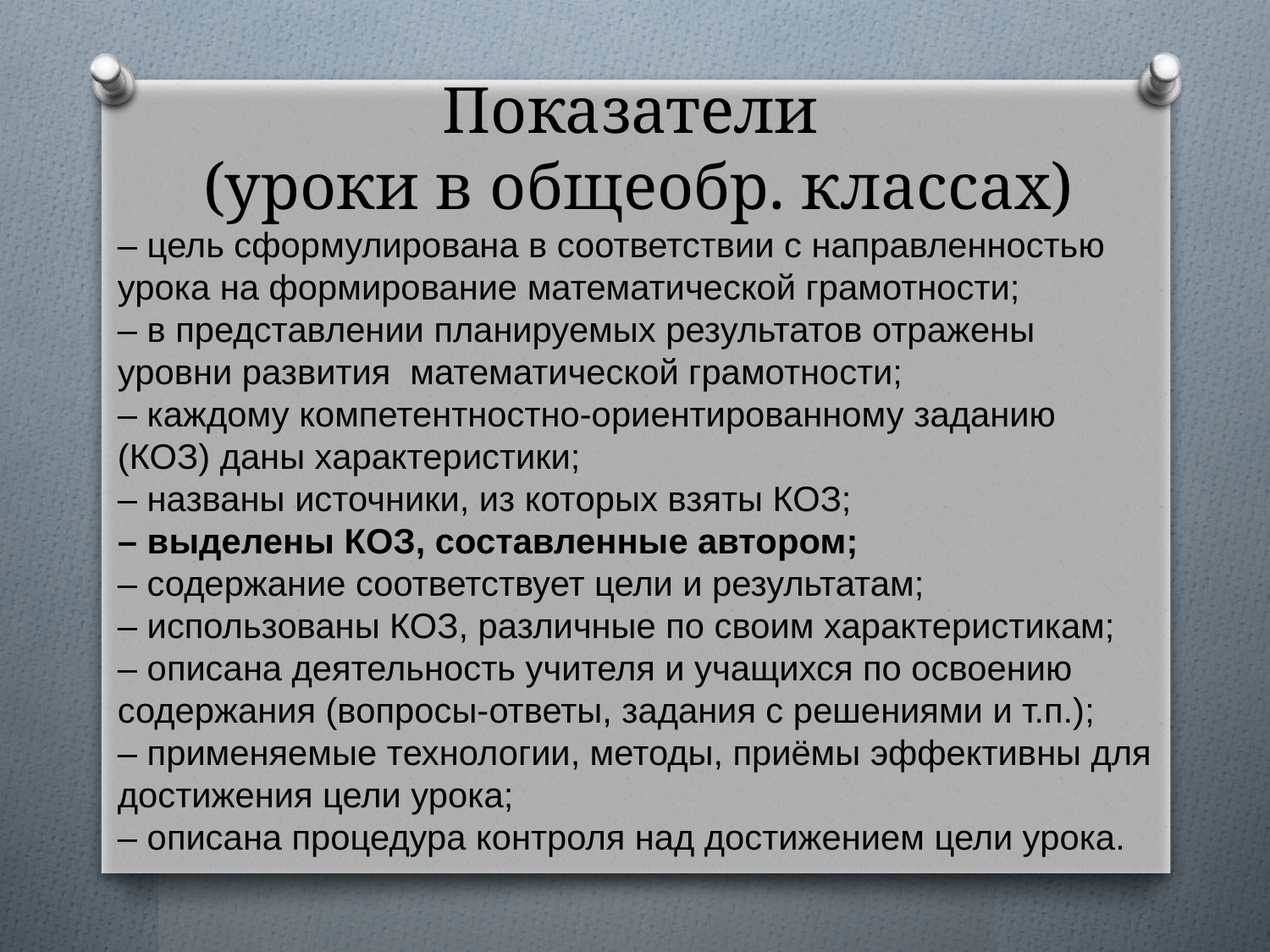

# Показатели (уроки в общеобр. классах)
– цель сформулирована в соответствии с направленностью урока на формирование математической грамотности;
– в представлении планируемых результатов отражены уровни развития  математической грамотности;
– каждому компетентностно-ориентированному заданию (КОЗ) даны характеристики;
– названы источники, из которых взяты КОЗ;
– выделены КОЗ, составленные автором;
– содержание соответствует цели и результатам;
– использованы КОЗ, различные по своим характеристикам;
– описана деятельность учителя и учащихся по освоению содержания (вопросы-ответы, задания с решениями и т.п.);
– применяемые технологии, методы, приёмы эффективны для достижения цели урока;
– описана процедура контроля над достижением цели урока.